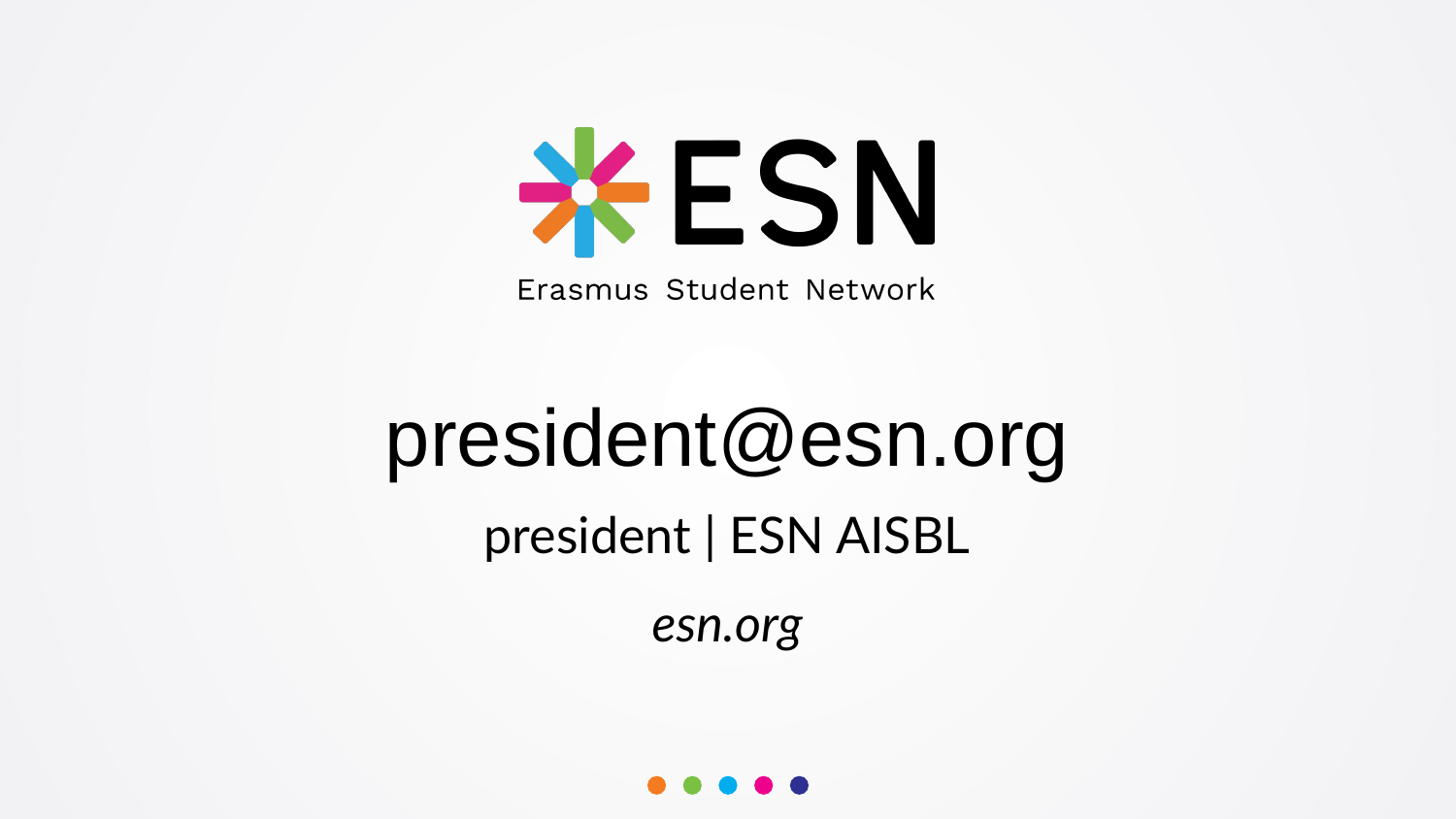

# president@esn.org
president | ESN AISBL
esn.org